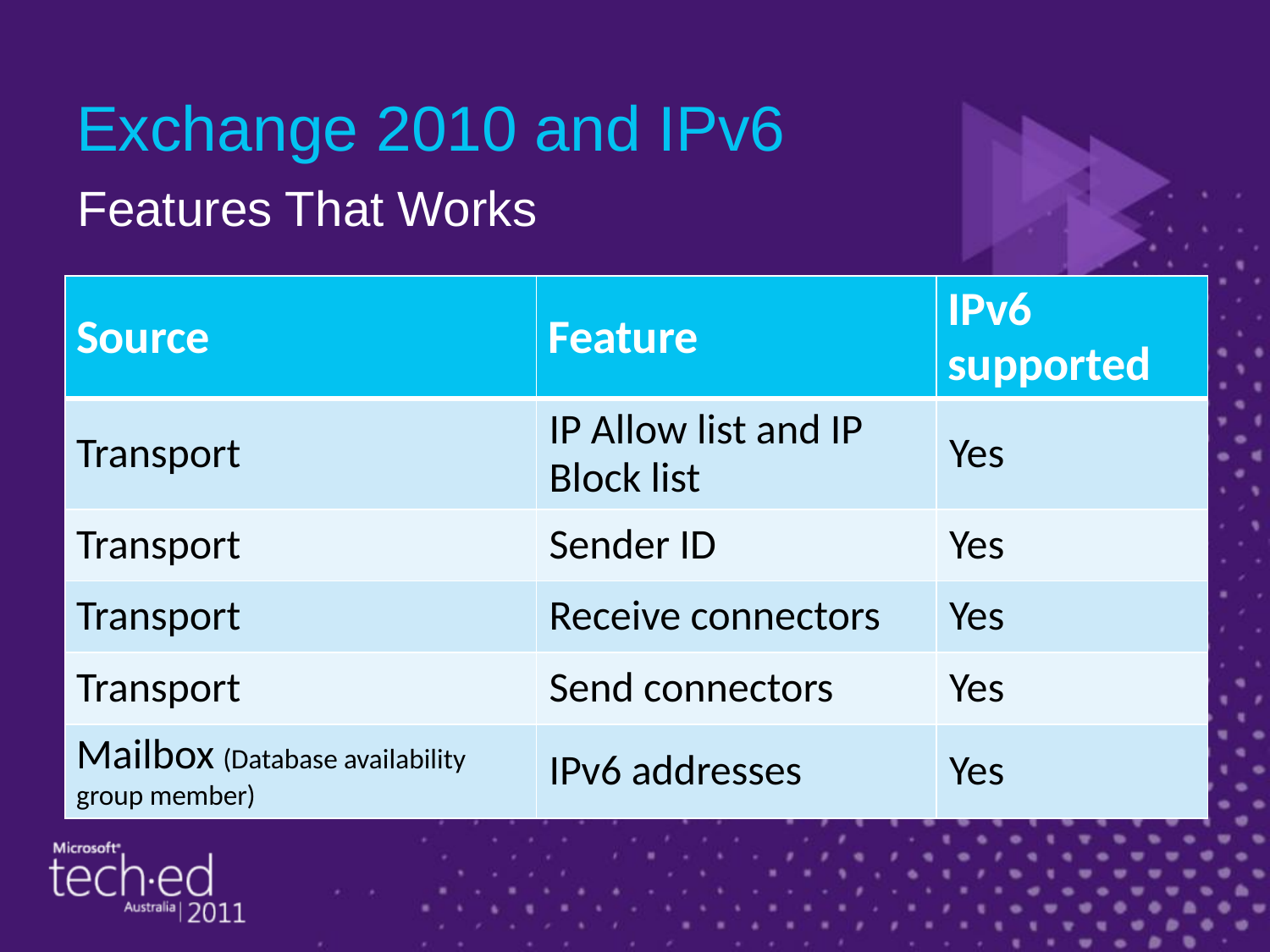

# Exchange 2010 and IPv6
Features That Works
| Source | Feature | IPv6 supported |
| --- | --- | --- |
| Transport | IP Allow list and IP Block list | Yes |
| Transport | Sender ID | Yes |
| Transport | Receive connectors | Yes |
| Transport | Send connectors | Yes |
| Mailbox (Database availability group member) | IPv6 addresses | Yes |